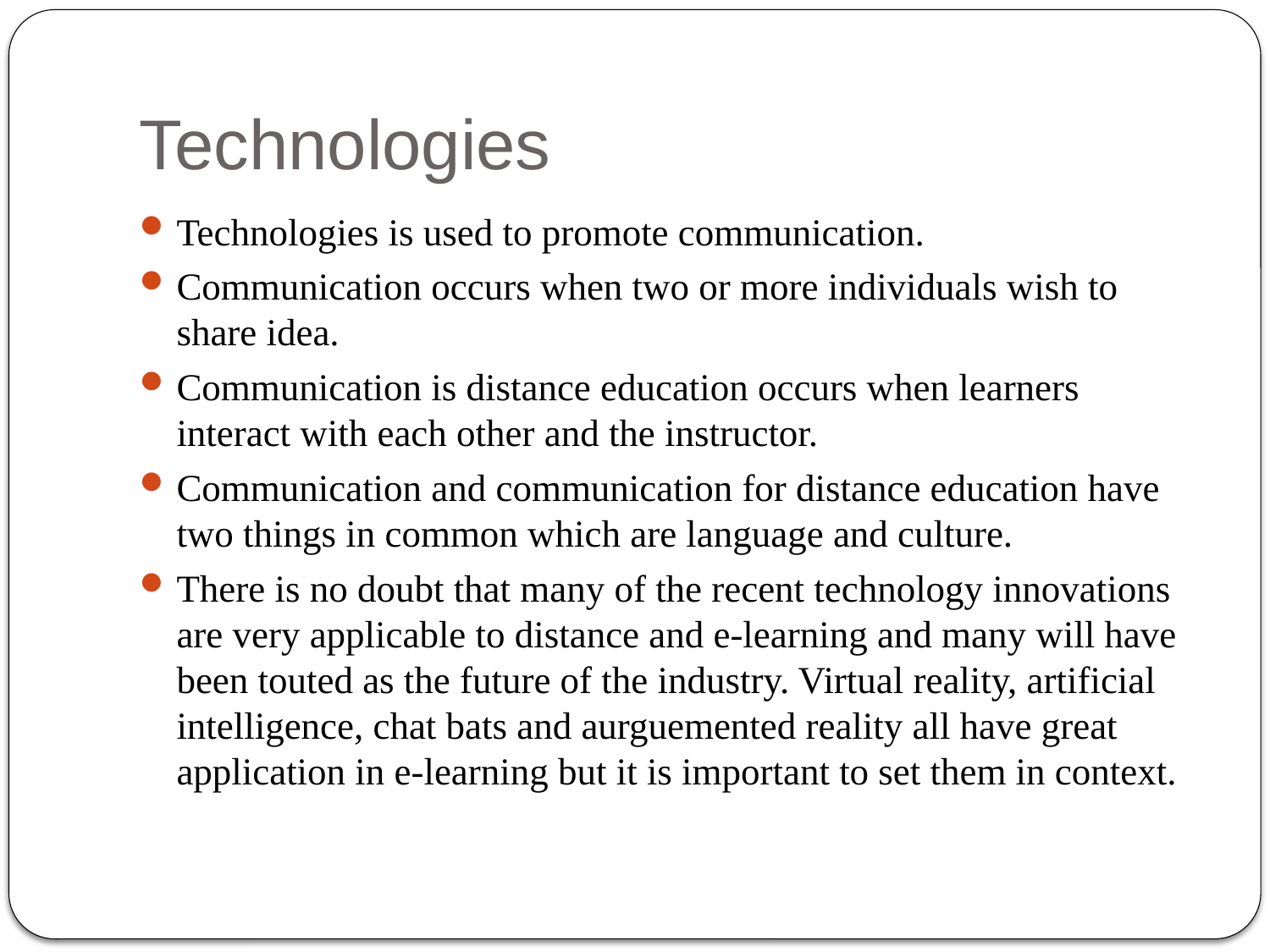

# Technologies
Technologies is used to promote communication.
Communication occurs when two or more individuals wish to share idea.
Communication is distance education occurs when learners interact with each other and the instructor.
Communication and communication for distance education have two things in common which are language and culture.
There is no doubt that many of the recent technology innovations are very applicable to distance and e-learning and many will have been touted as the future of the industry. Virtual reality, artificial intelligence, chat bats and aurguemented reality all have great application in e-learning but it is important to set them in context.